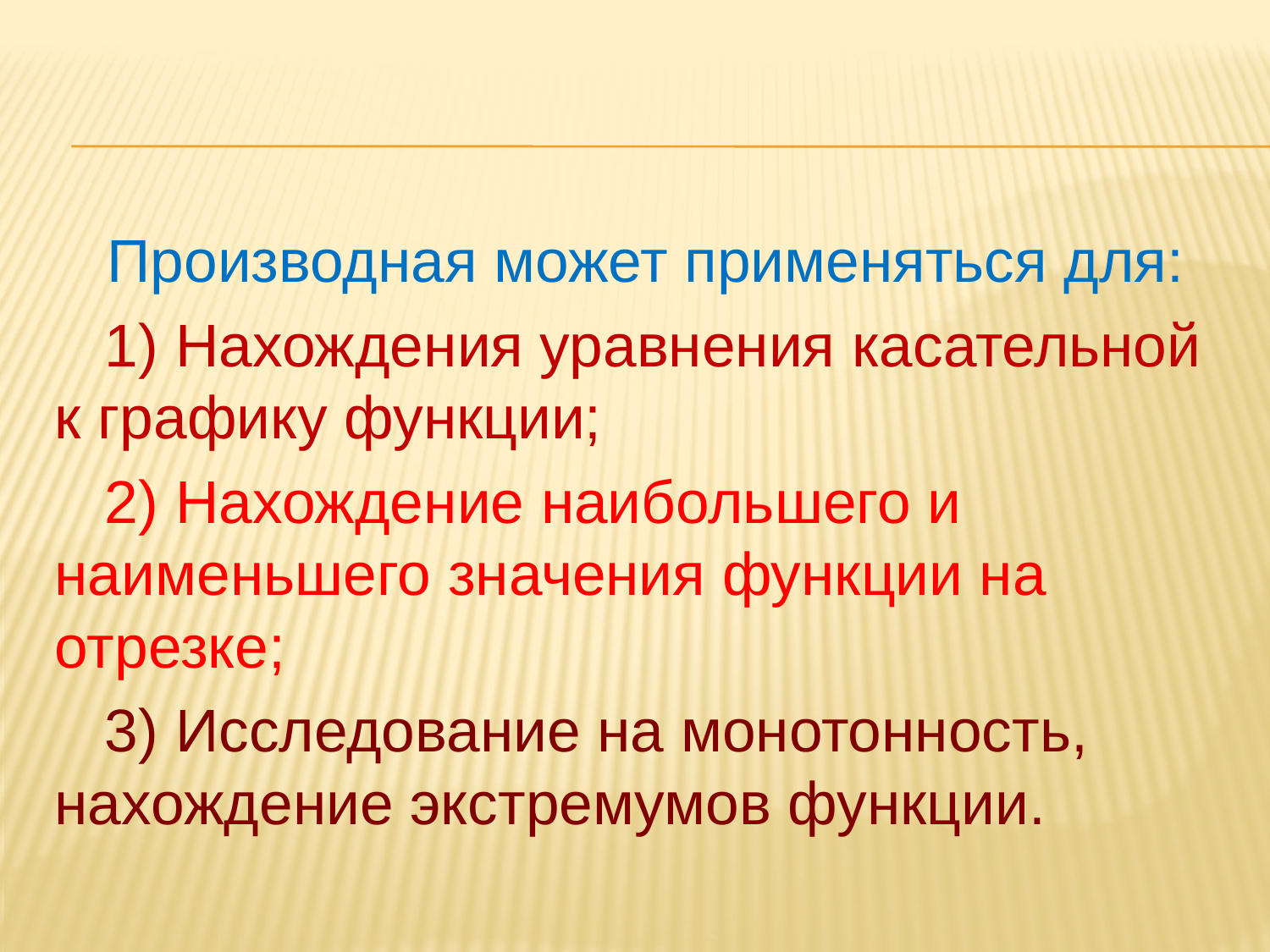

#
Производная может применяться для:
   1) Нахождения уравнения касательной к графику функции;
   2) Нахождение наибольшего и наименьшего значения функции на отрезке;
   3) Исследование на монотонность, нахождение экстремумов функции.